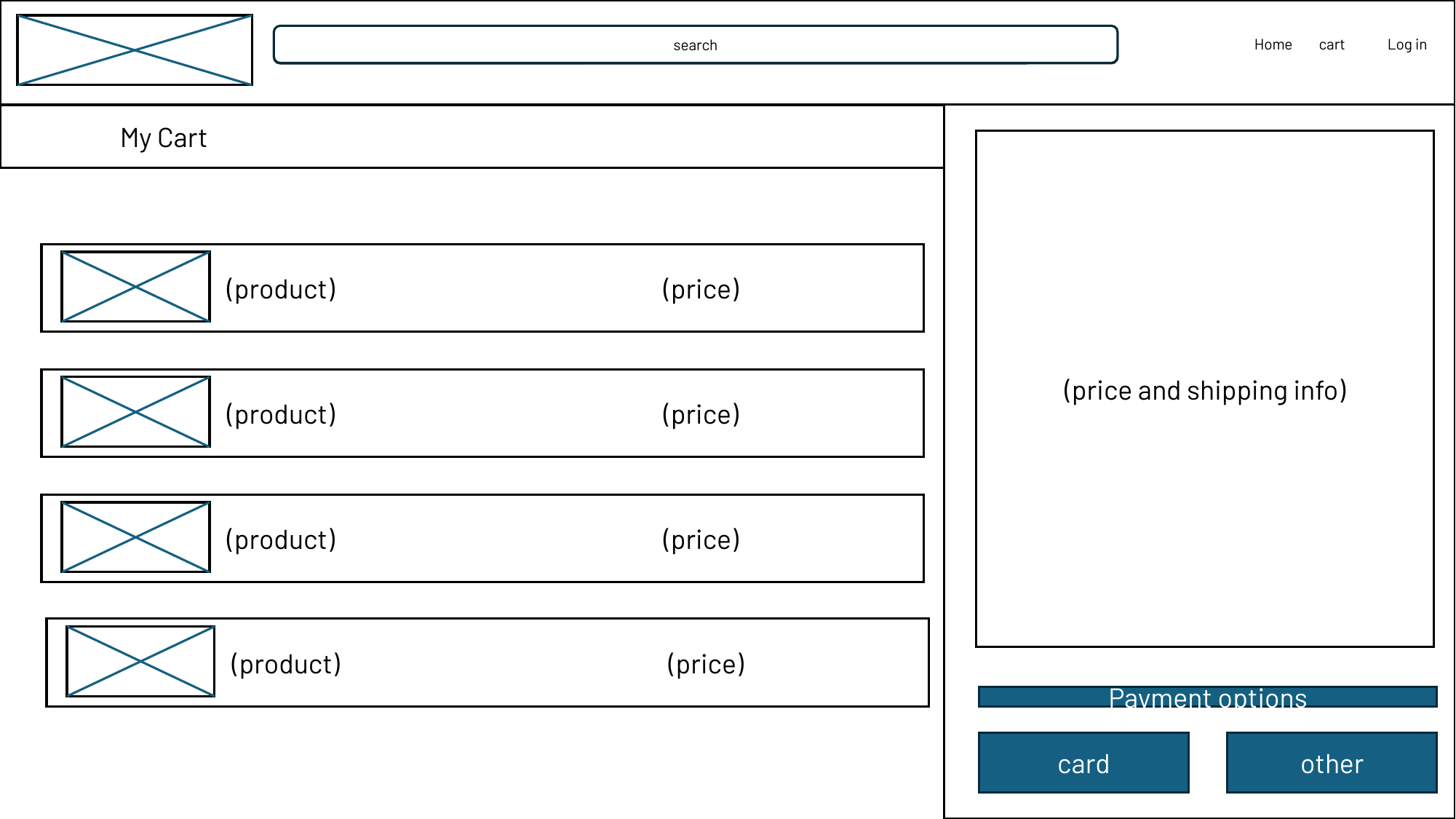

search

Home
cart
Log in

	My Cart
(price and shipping info)
(product)				(price)

(product)				(price)

(product)				(price)

(product)				(price)

Payment options
card
other